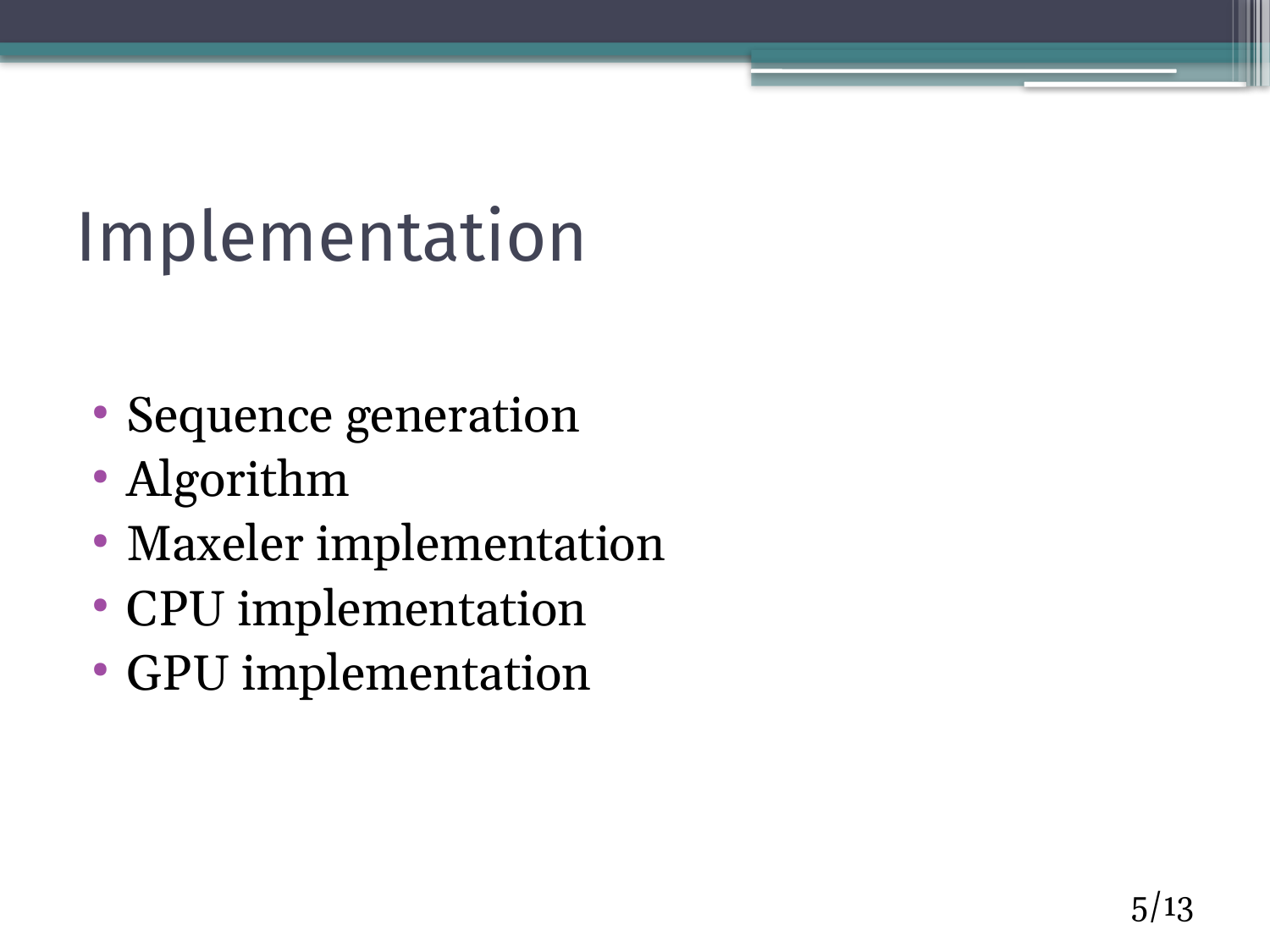

# Implementation

Sequence generation
Algorithm
Maxeler implementation
CPU implementation
GPU implementation